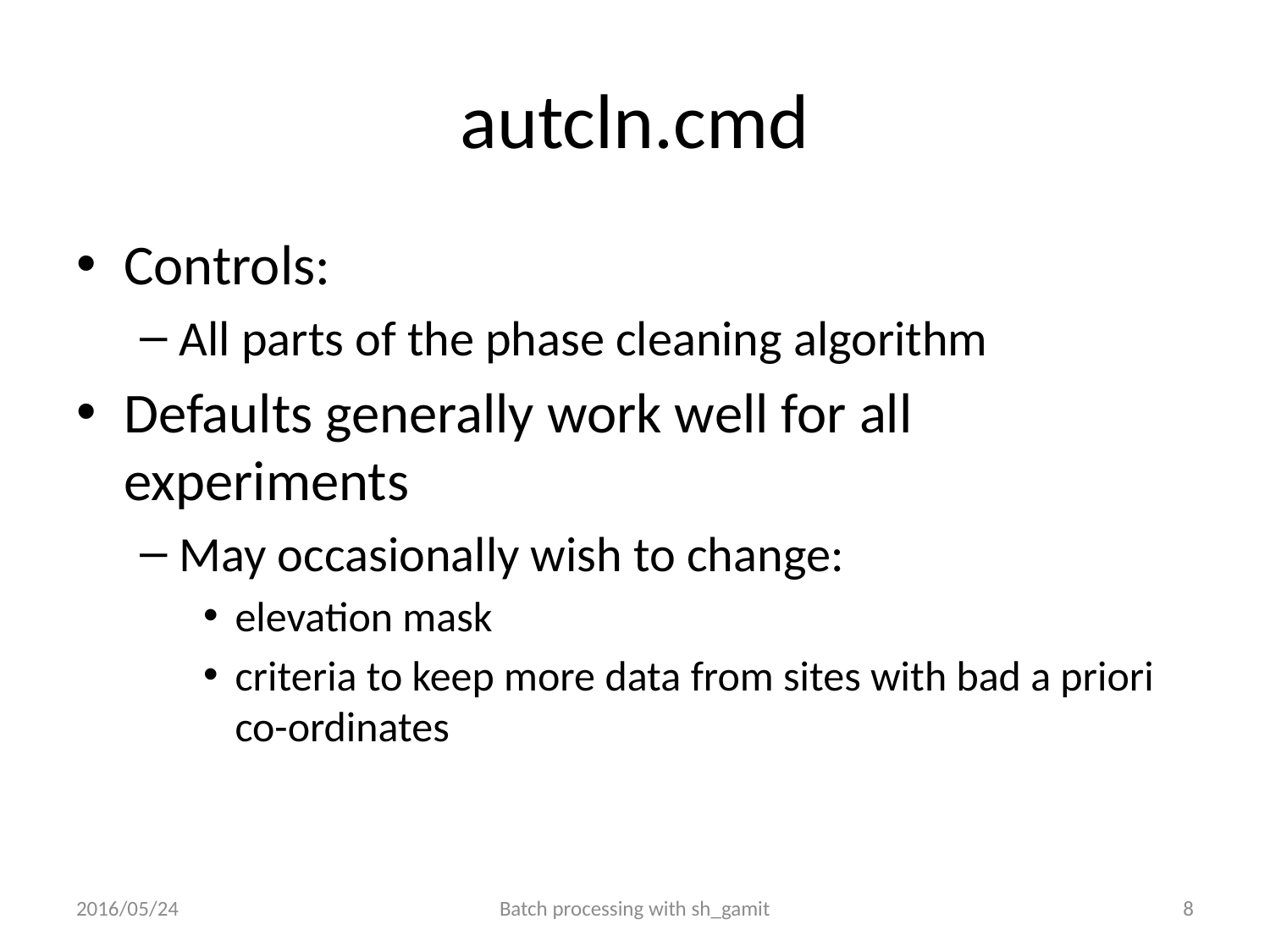

# autcln.cmd
Controls:
All parts of the phase cleaning algorithm
Defaults generally work well for all experiments
May occasionally wish to change:
elevation mask
criteria to keep more data from sites with bad a priori co-ordinates
2016/05/24
Batch processing with sh_gamit
8